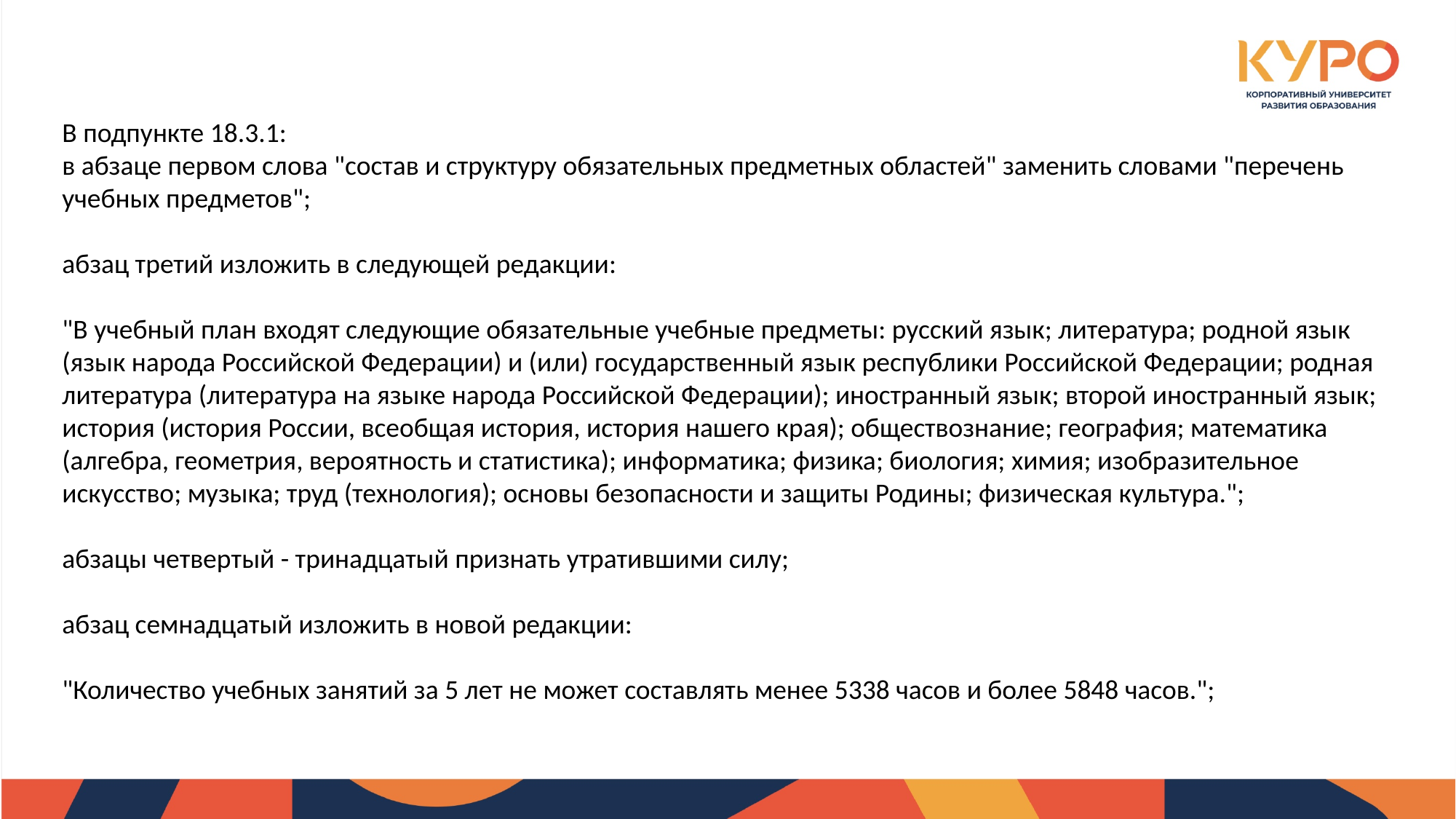

В подпункте 18.3.1:
в абзаце первом слова "состав и структуру обязательных предметных областей" заменить словами "перечень учебных предметов";

абзац третий изложить в следующей редакции:

"В учебный план входят следующие обязательные учебные предметы: русский язык; литература; родной язык (язык народа Российской Федерации) и (или) государственный язык республики Российской Федерации; родная литература (литература на языке народа Российской Федерации); иностранный язык; второй иностранный язык; история (история России, всеобщая история, история нашего края); обществознание; география; математика (алгебра, геометрия, вероятность и статистика); информатика; физика; биология; химия; изобразительное искусство; музыка; труд (технология); основы безопасности и защиты Родины; физическая культура.";

абзацы четвертый - тринадцатый признать утратившими силу;

абзац семнадцатый изложить в новой редакции:

"Количество учебных занятий за 5 лет не может составлять менее 5338 часов и более 5848 часов.";